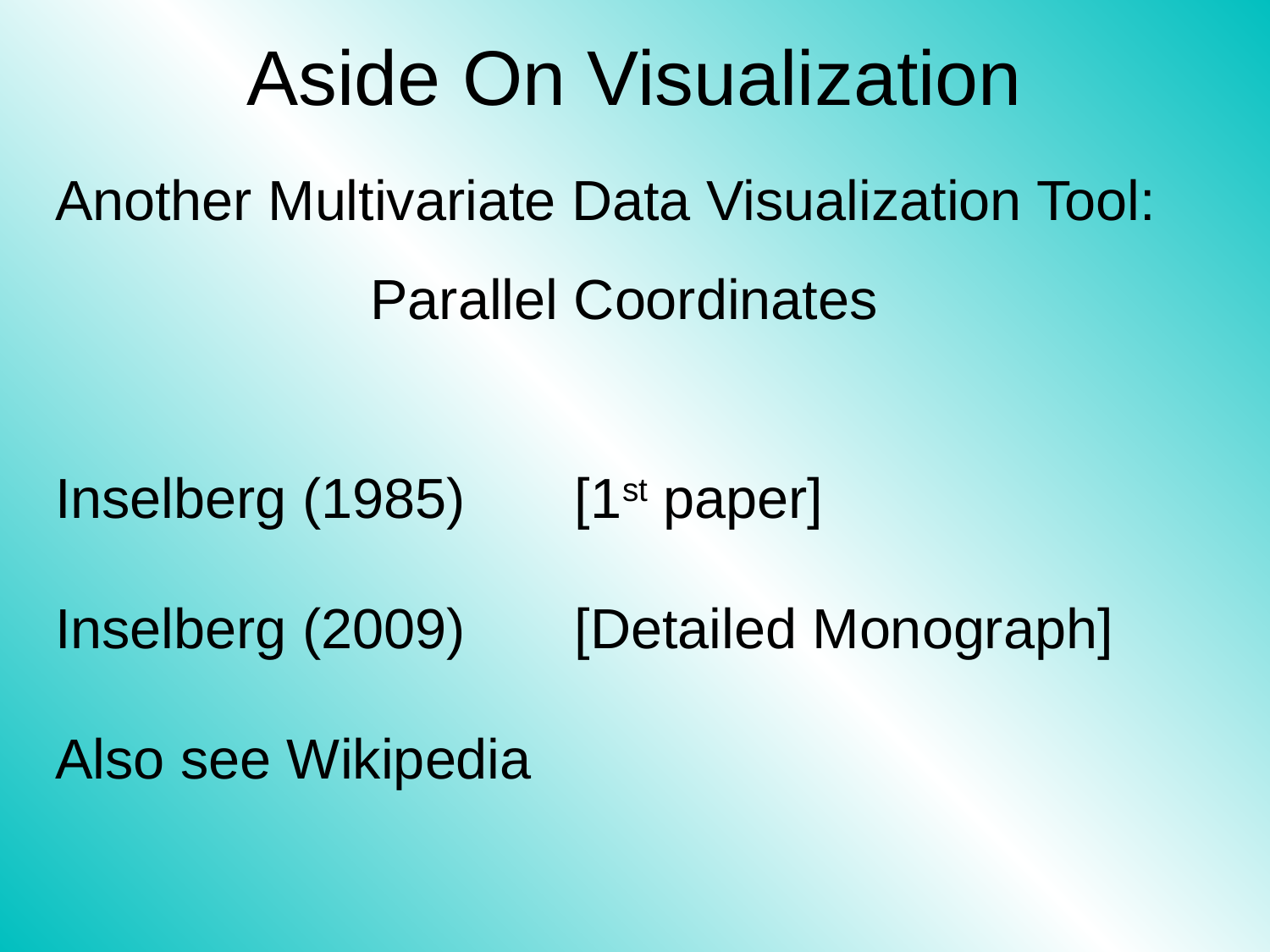

Aside On Visualization
Another Multivariate Data Visualization Tool:
Parallel Coordinates

Inselberg (1985)       [1st paper]

Inselberg (2009)       [Detailed Monograph]

Also see Wikipedia